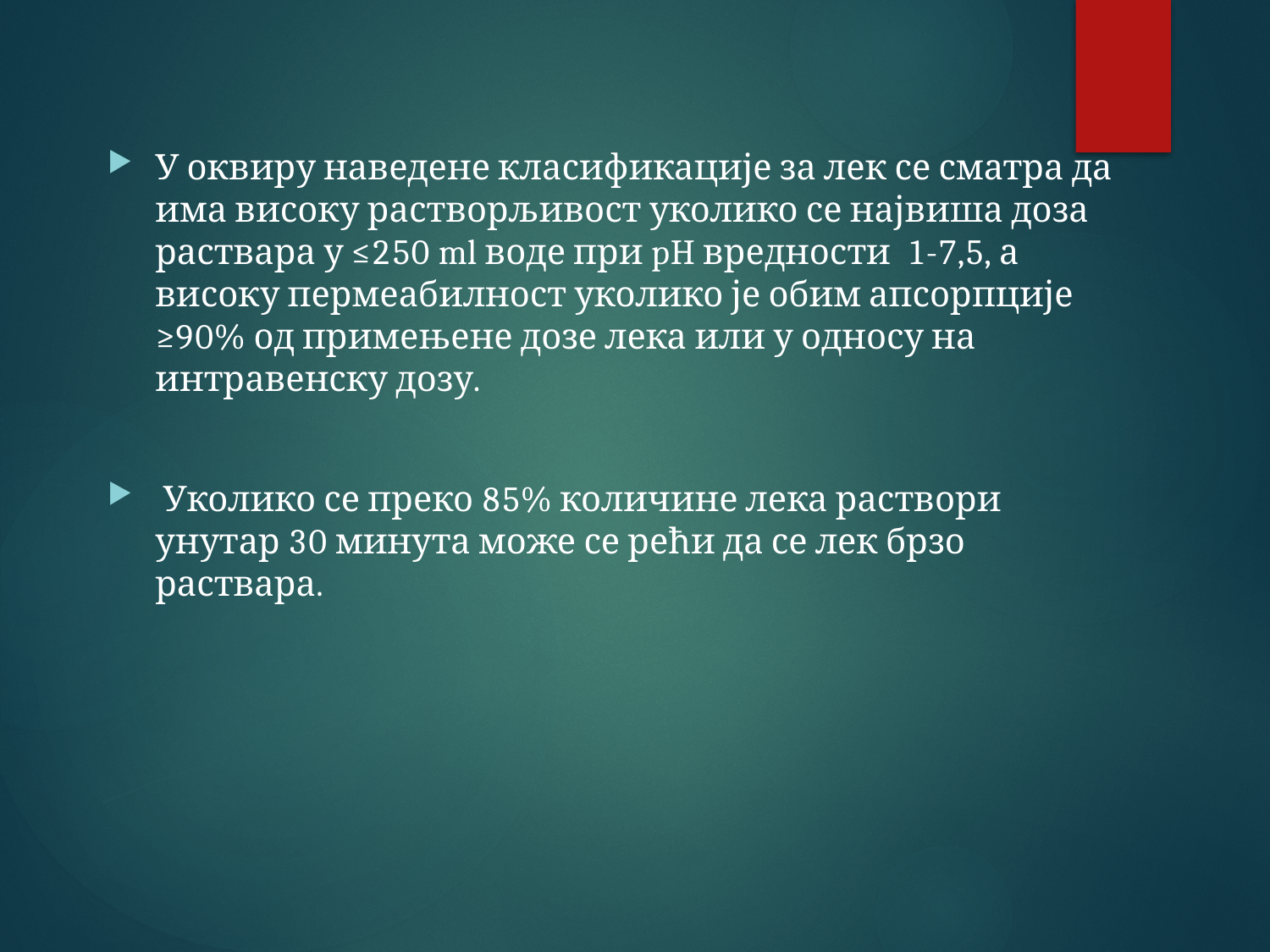

У оквиру наведене класификације за лек се сматра да има високу растворљивост уколико се највиша доза раствара у ≤250 ml воде при pH вредности  1-7,5, а високу пермеабилност уколико је обим апсорпције ≥90% од примењене дозе лека или у односу на интравенску дозу.

 Уколико се преко 85% количине лека раствори унутар 30 минута може се рећи да се лек брзо раствара.